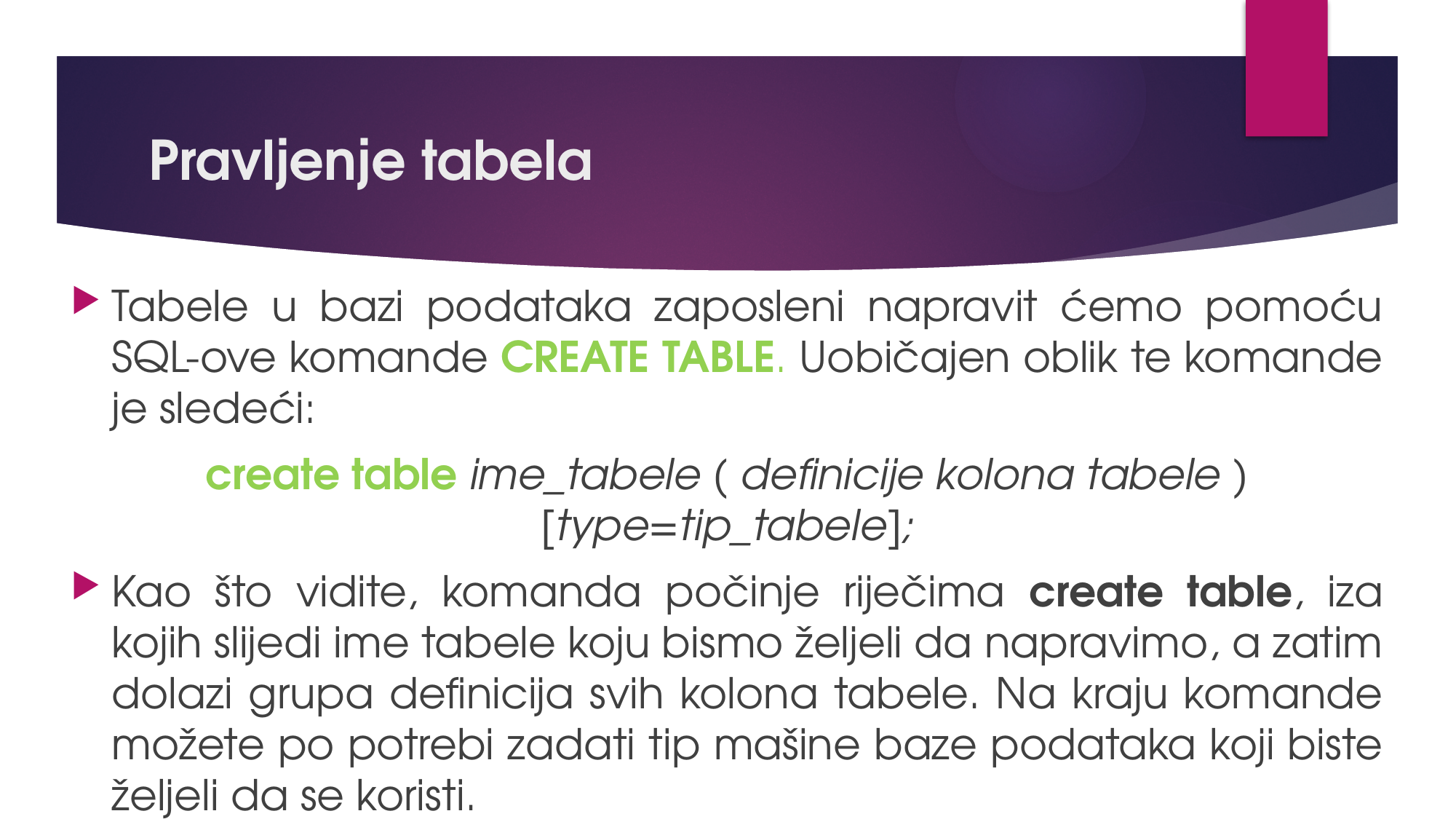

# Pravljenje tabela
Tabele u bazi podataka zaposleni napravit ćemo pomoću SQL-ove komande CREATE TABLE. Uobičajen oblik te komande je sledeći:
create table ime_tabele ( definicije kolona tabele ) [type=tip_tabele];
Kao što vidite, komanda počinje riječima create table, iza kojih slijedi ime tabele koju bismo željeli da napravimo, a zatim dolazi grupa definicija svih kolona tabele. Na kraju komande možete po potrebi zadati tip mašine baze podataka koji biste željeli da se koristi.